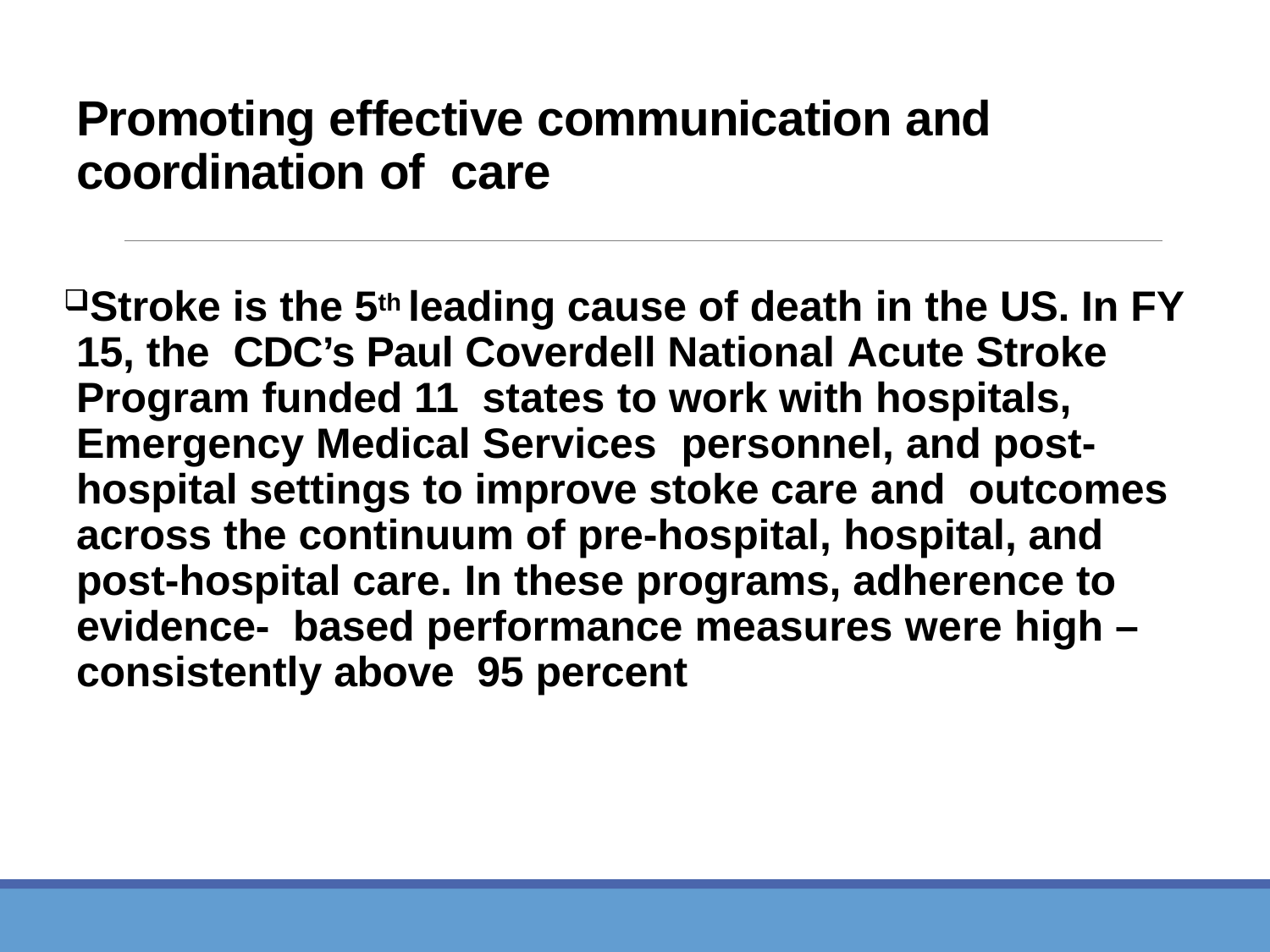

# Promoting effective communication and coordination of  care

Stroke is the 5th leading cause of death in the US. In FY 15, the  CDC’s Paul Coverdell National Acute Stroke Program funded 11  states to work with hospitals, Emergency Medical Services  personnel, and post-hospital settings to improve stoke care and  outcomes across the continuum of pre-hospital, hospital, and  post-hospital care. In these programs, adherence to evidence-  based performance measures were high – consistently above  95 percent